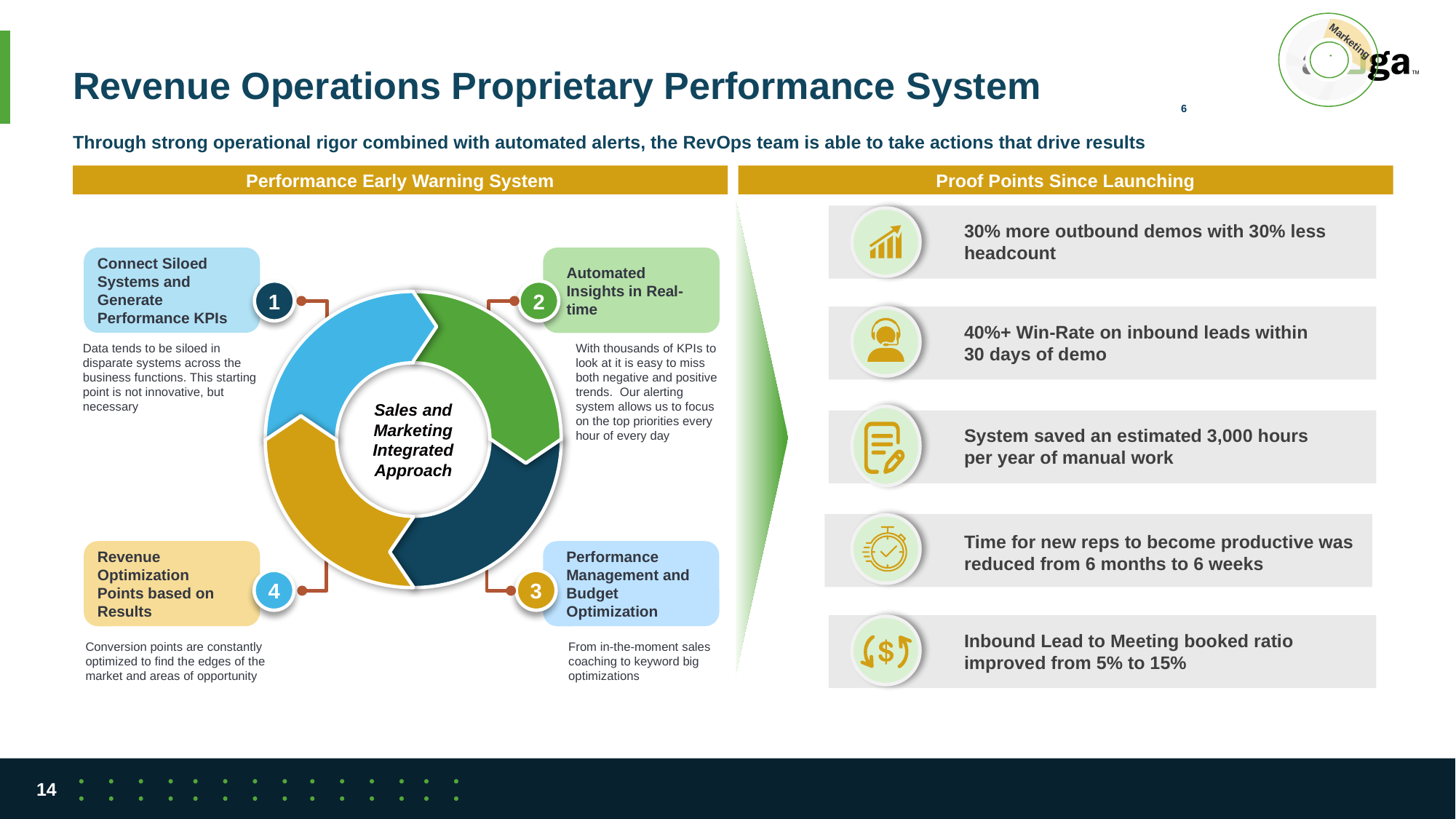

Marketing

Revenue Operations Proprietary Performance System
6
Through strong operational rigor combined with automated alerts, the RevOps team is able to take actions that drive results

Performance Early Warning System
Proof Points Since Launching

30% more outbound demos with 30% less headcount

Automated Insights in Real-time
Connect Siloed Systems and Generate Performance KPIs
1
2

Sales and Marketing Integrated Approach

40%+ Win-Rate on inbound leads within 30 days of demo

Data tends to be siloed in disparate systems across the business functions. This starting point is not innovative, but necessary
With thousands of KPIs to look at it is easy to miss both negative and positive trends.  Our alerting system allows us to focus on the top priorities every hour of every day

System saved an estimated 3,000 hours per year of manual work

Time for new reps to become productive was reduced from 6 months to 6 weeks

Revenue Optimization Points based on Results
Performance Management and Budget Optimization

4
3

Inbound Lead to Meeting booked ratio improved from 5% to 15%
Conversion points are constantly optimized to find the edges of the market and areas of opportunity
From in-the-moment sales coaching to keyword big  optimizations